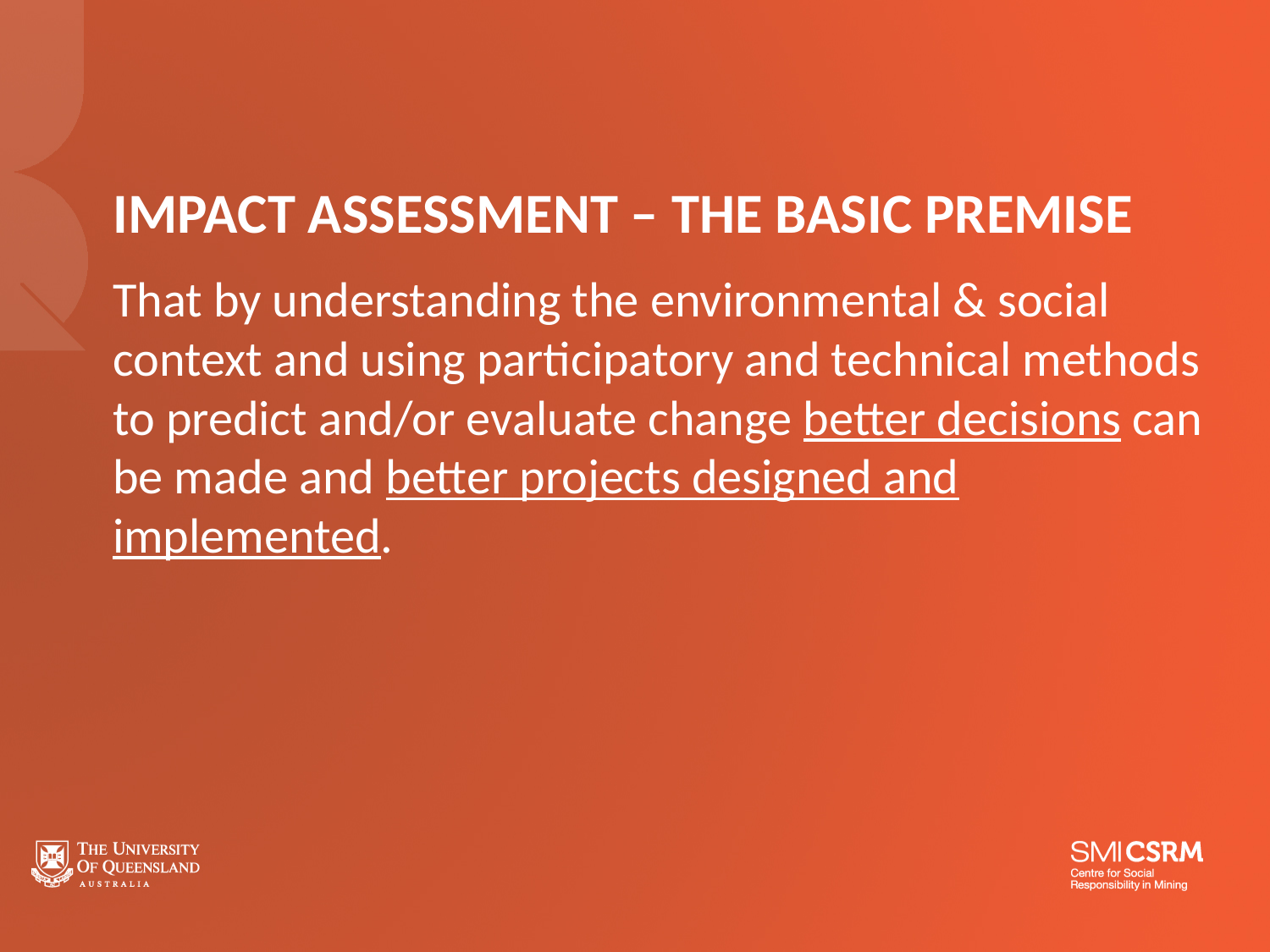

# Impact Assessment – The Basic Premise
That by understanding the environmental & social context and using participatory and technical methods to predict and/or evaluate change better decisions can be made and better projects designed and implemented.